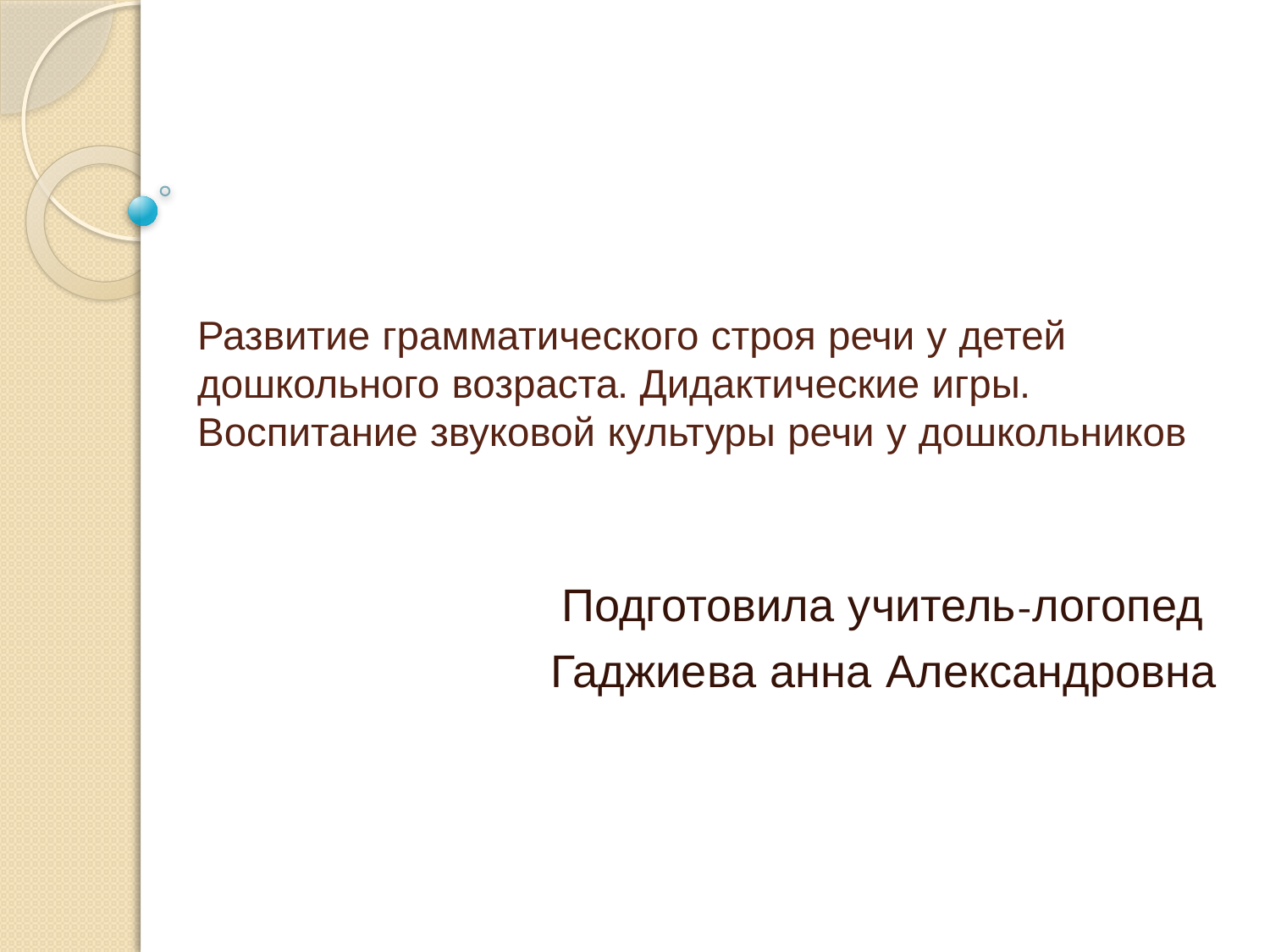

# Развитие грамматического строя речи у детей дошкольного возраста. Дидактические игры. Воспитание звуковой культуры речи у дошкольников
Подготовила учитель-логопед
Гаджиева анна Александровна